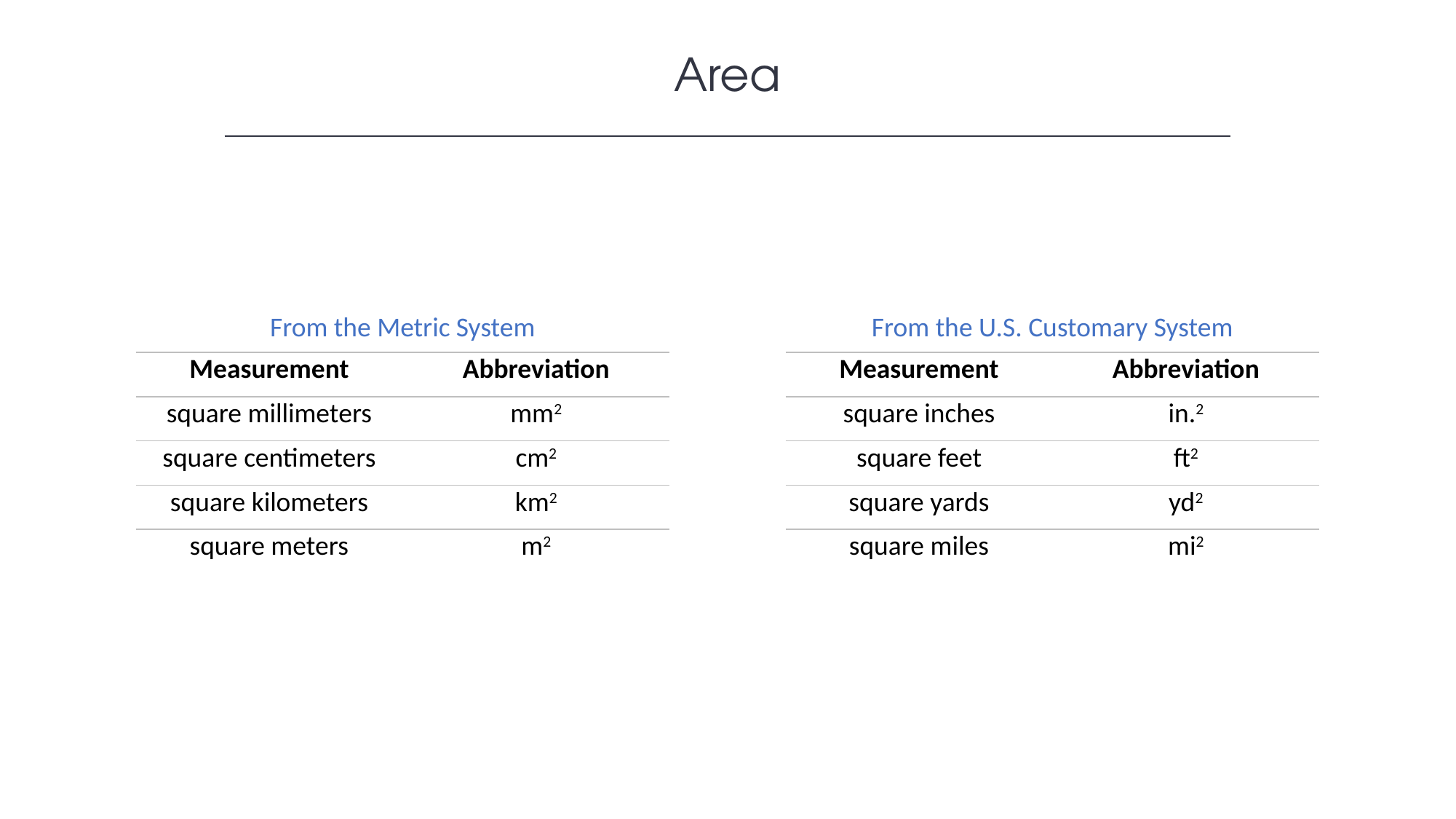

Area
| From the Metric System |  |
| --- | --- |
| Measurement | Abbreviation |
| square millimeters | mm2 |
| square centimeters | cm2 |
| square kilometers | km2 |
| square meters | m2 |
| From the U.S. Customary System |  |
| --- | --- |
| Measurement | Abbreviation |
| square inches | in.2 |
| square feet | ft2 |
| square yards | yd2 |
| square miles | mi2 |